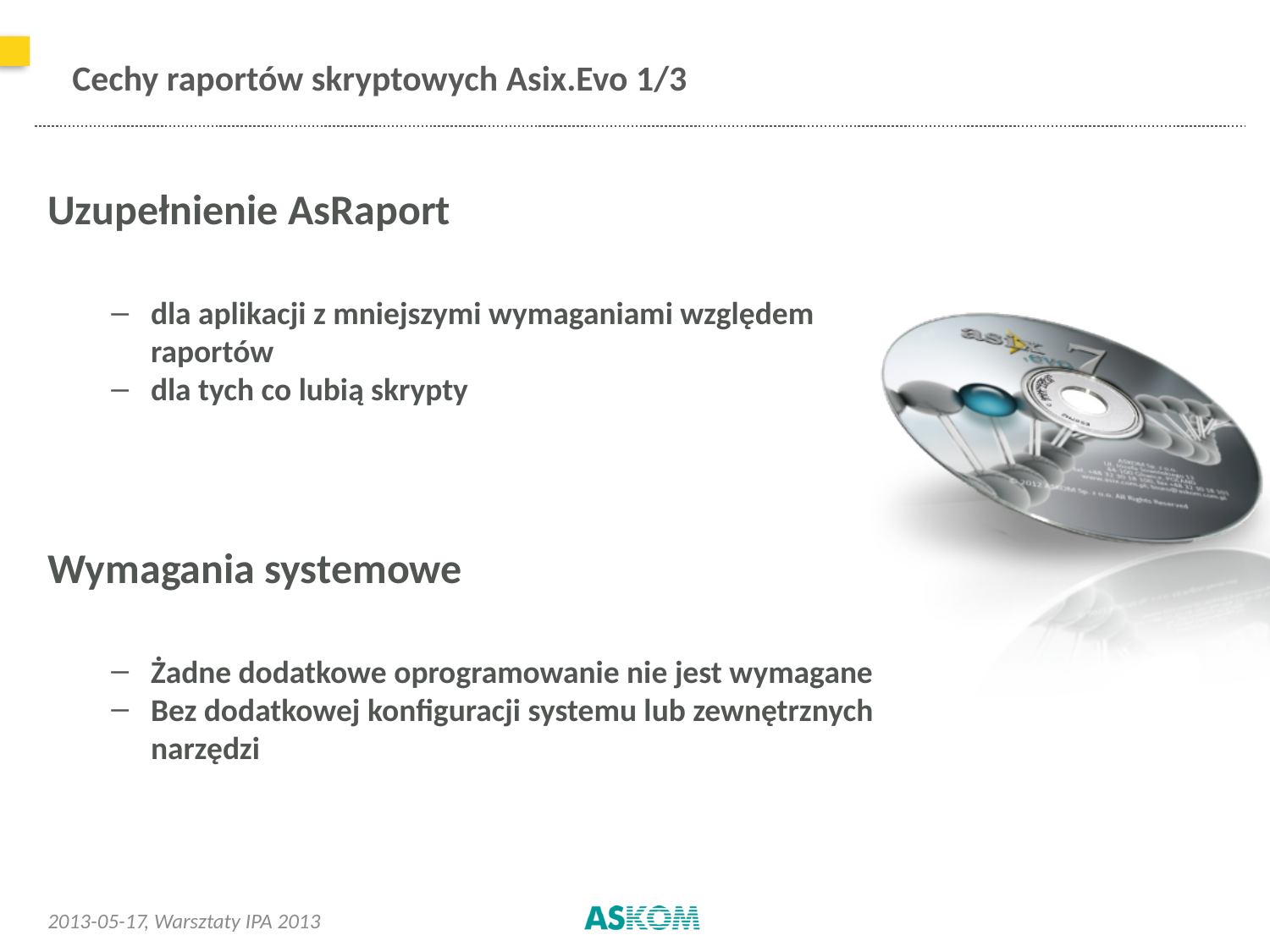

# Cechy raportów skryptowych Asix.Evo 1/3
Uzupełnienie AsRaport

dla aplikacji z mniejszymi wymaganiami względem raportów
dla tych co lubią skrypty

Wymagania systemowe

Żadne dodatkowe oprogramowanie nie jest wymagane
Bez dodatkowej konfiguracji systemu lub zewnętrznych narzędzi
2013-05-17
, Warsztaty IPA 2013